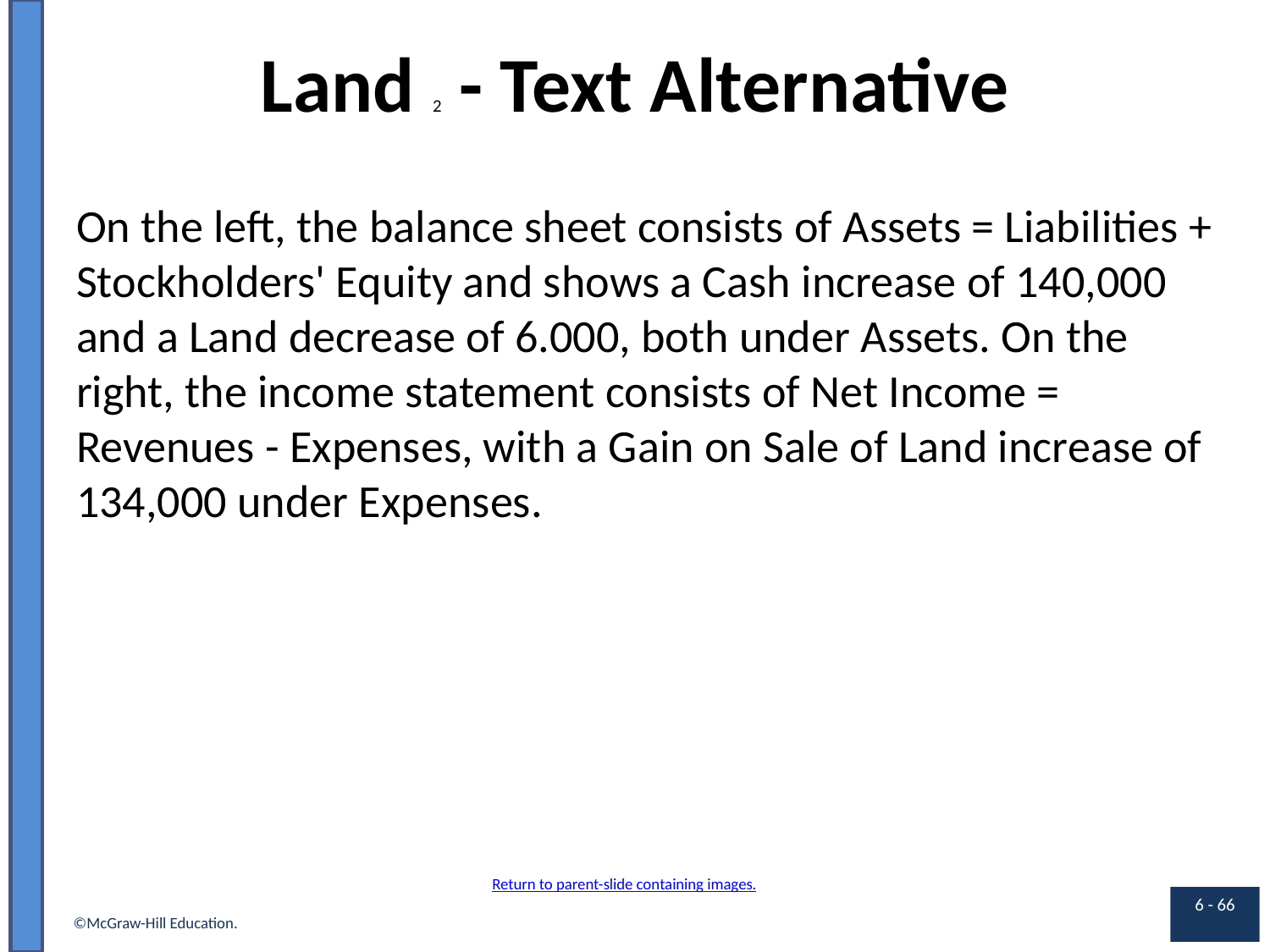

# Land 2 - Text Alternative
On the left, the balance sheet consists of Assets = Liabilities + Stockholders' Equity and shows a Cash increase of 140,000 and a Land decrease of 6.000, both under Assets. On the right, the income statement consists of Net Income = Revenues - Expenses, with a Gain on Sale of Land increase of 134,000 under Expenses.
Return to parent-slide containing images.